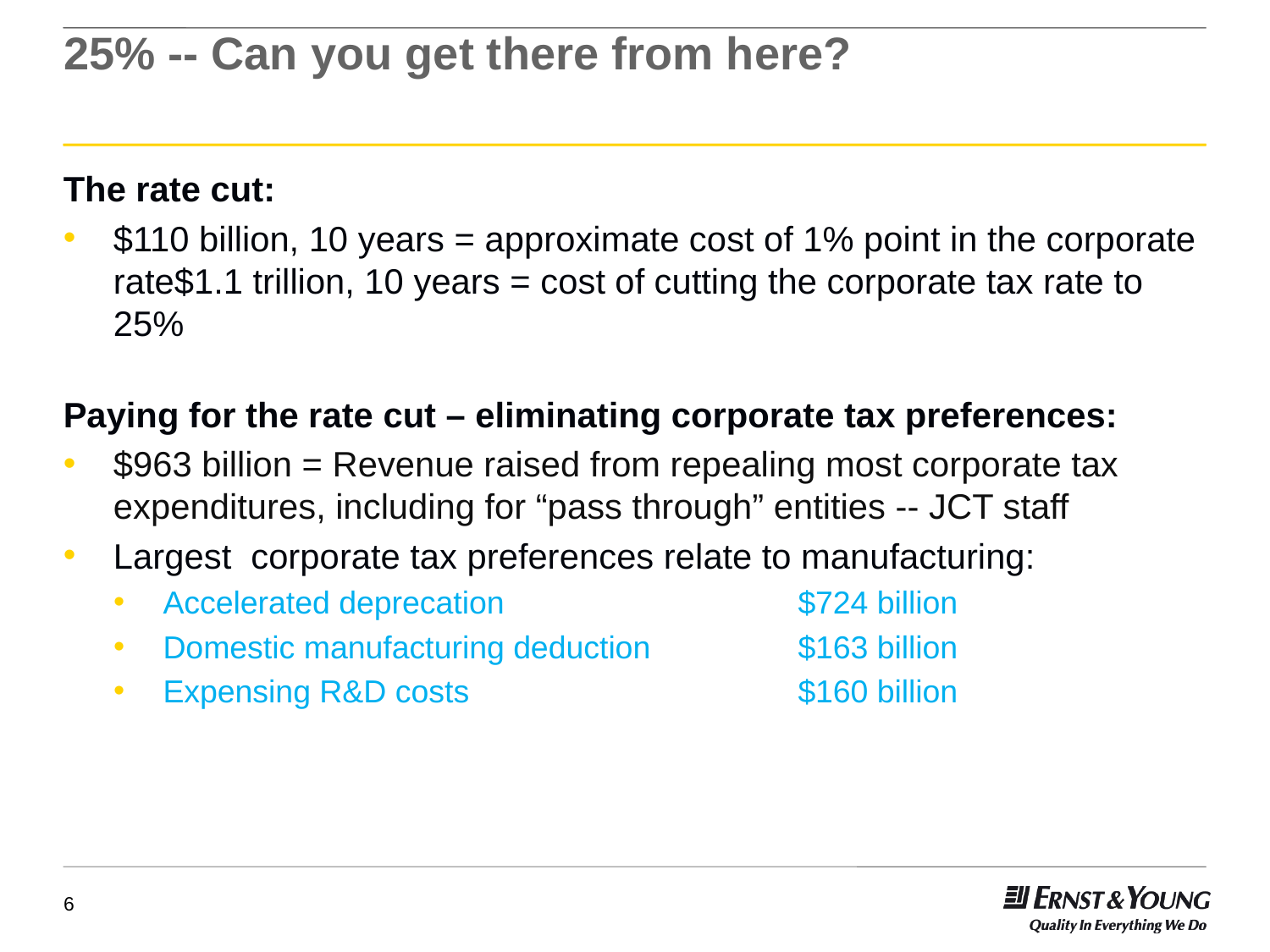

# 25% -- Can you get there from here?
The rate cut:
$110 billion, 10 years = approximate cost of 1% point in the corporate rate$1.1 trillion, 10 years = cost of cutting the corporate tax rate to 25%
Paying for the rate cut – eliminating corporate tax preferences:
$963 billion = Revenue raised from repealing most corporate tax expenditures, including for “pass through” entities -- JCT staff
Largest  corporate tax preferences relate to manufacturing:
Accelerated deprecation			$724 billion
Domestic manufacturing deduction		$163 billion
Expensing R&D costs			$160 billion